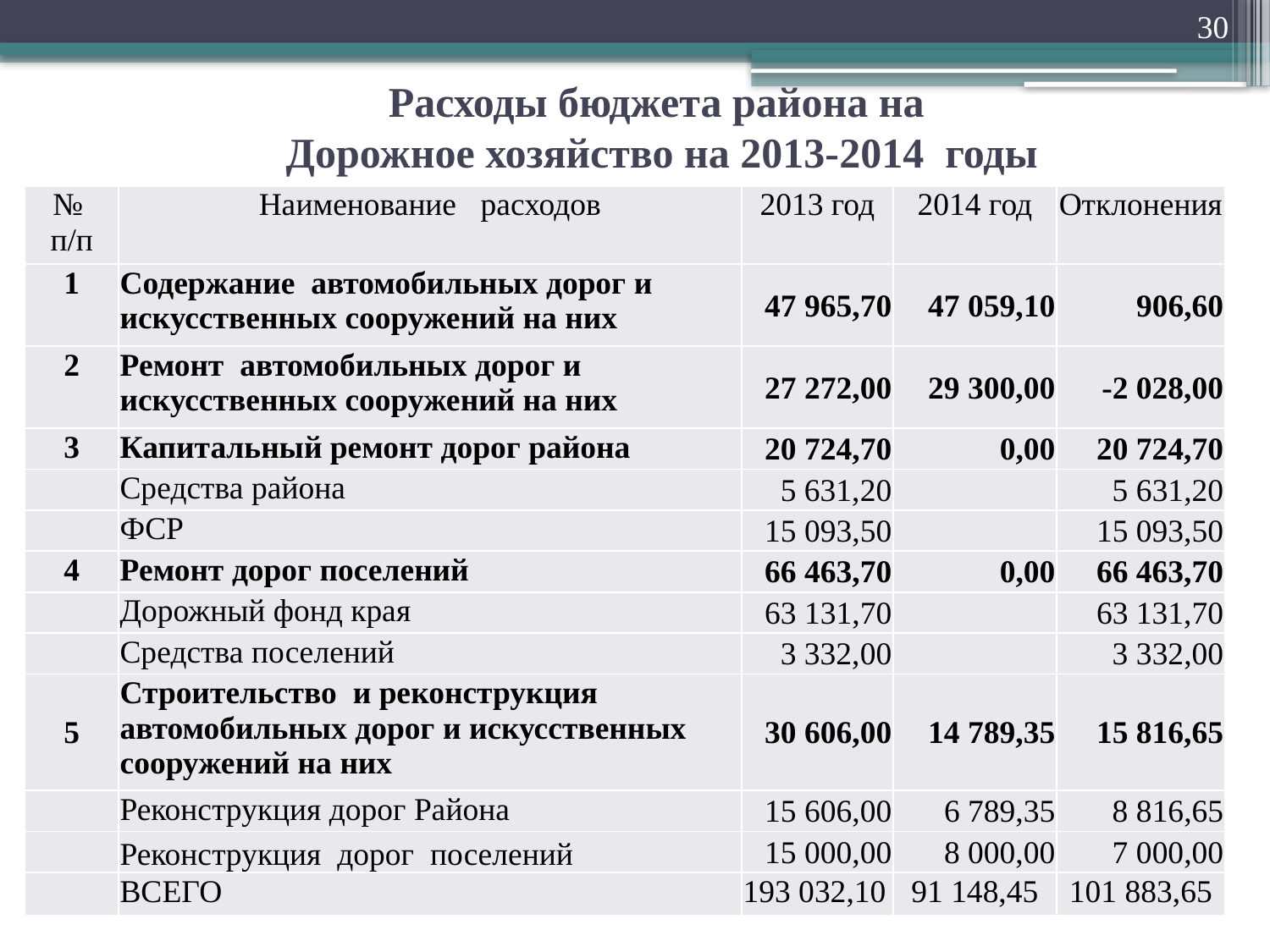

30
# Расходы бюджета района на Дорожное хозяйство на 2013-2014  годы
| № п/п | Наименование расходов | 2013 год | 2014 год | Отклонения |
| --- | --- | --- | --- | --- |
| 1 | Содержание автомобильных дорог и искусственных сооружений на них | 47 965,70 | 47 059,10 | 906,60 |
| 2 | Ремонт автомобильных дорог и искусственных сооружений на них | 27 272,00 | 29 300,00 | -2 028,00 |
| 3 | Капитальный ремонт дорог района | 20 724,70 | 0,00 | 20 724,70 |
|  | Средства района | 5 631,20 |  | 5 631,20 |
|  | ФСР | 15 093,50 |  | 15 093,50 |
| 4 | Ремонт дорог поселений | 66 463,70 | 0,00 | 66 463,70 |
|  | Дорожный фонд края | 63 131,70 |  | 63 131,70 |
|  | Средства поселений | 3 332,00 |  | 3 332,00 |
| 5 | Строительство и реконструкция автомобильных дорог и искусственных сооружений на них | 30 606,00 | 14 789,35 | 15 816,65 |
|  | Реконструкция дорог Района | 15 606,00 | 6 789,35 | 8 816,65 |
|  | Реконструкция дорог поселений | 15 000,00 | 8 000,00 | 7 000,00 |
|  | ВСЕГО | 193 032,10 | 91 148,45 | 101 883,65 |